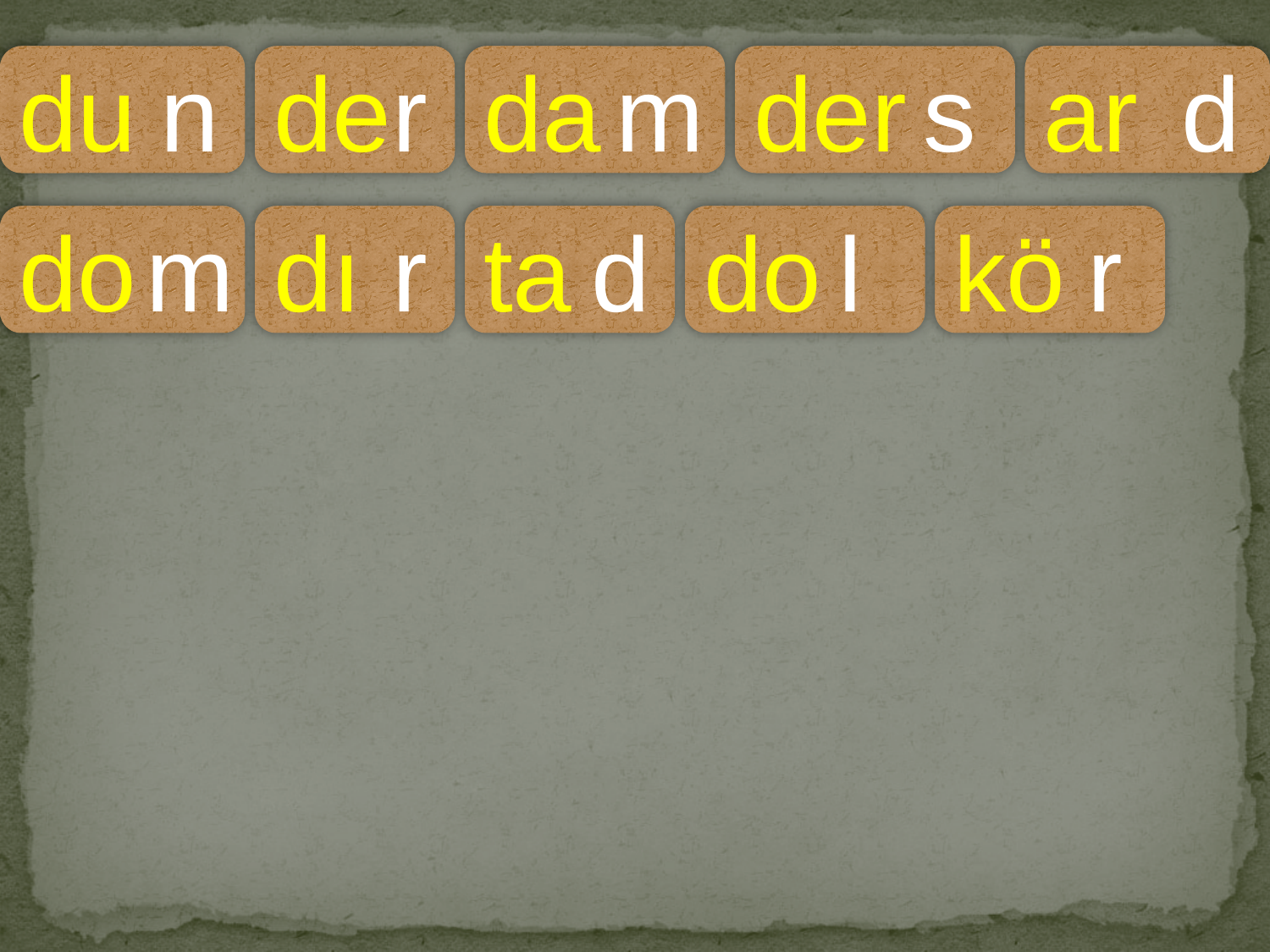

du
n
de
r
da
m
der
s
ar
d
do
m
dı
r
ta
d
do
l
kö
r